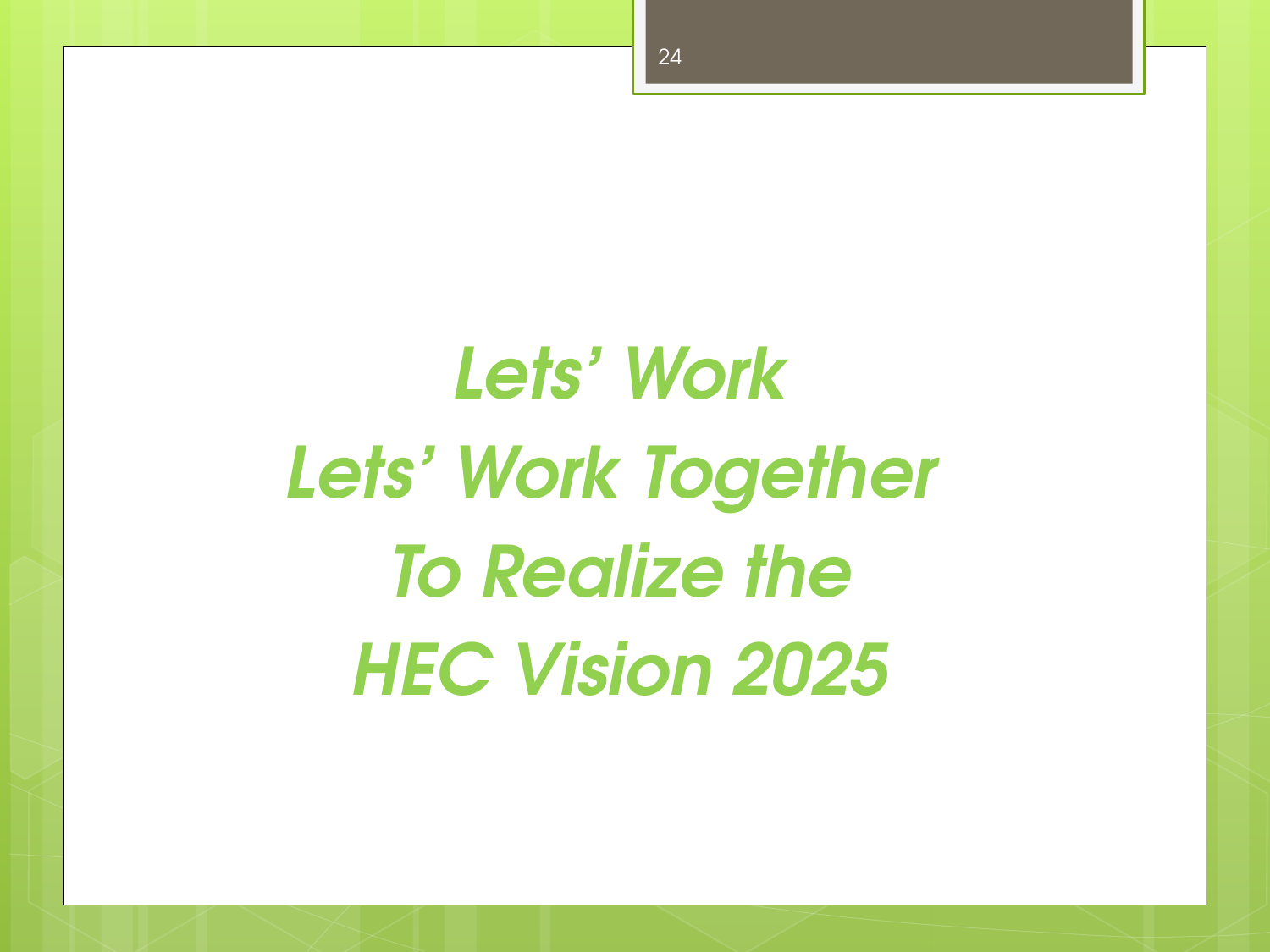

24
#
Lets’ Work
Lets’ Work Together
To Realize the
HEC Vision 2025